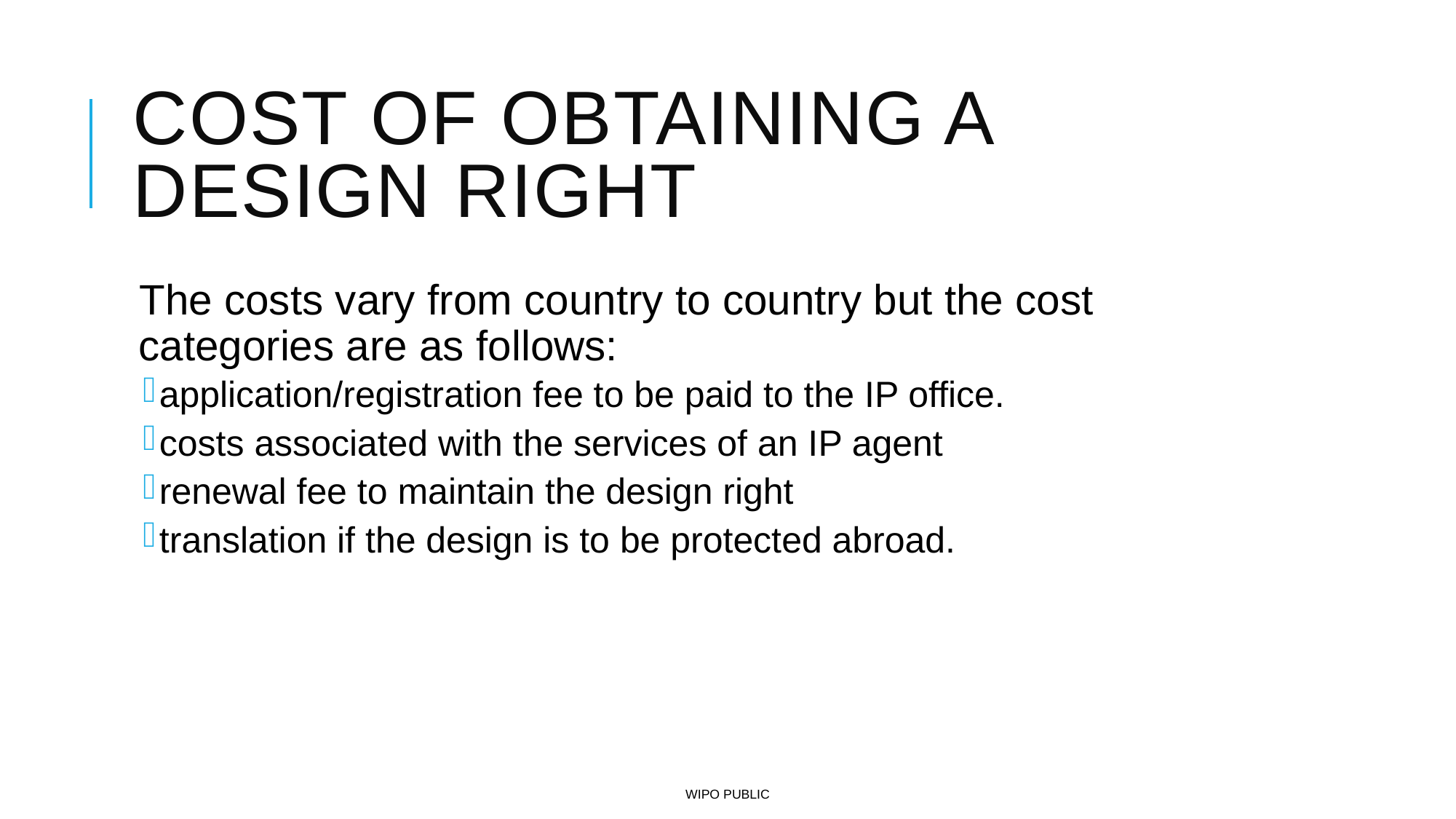

# Cost of obtaining a design right
The costs vary from country to country but the cost categories are as follows:
application/registration fee to be paid to the IP office.
costs associated with the services of an IP agent
renewal fee to maintain the design right
translation if the design is to be protected abroad.